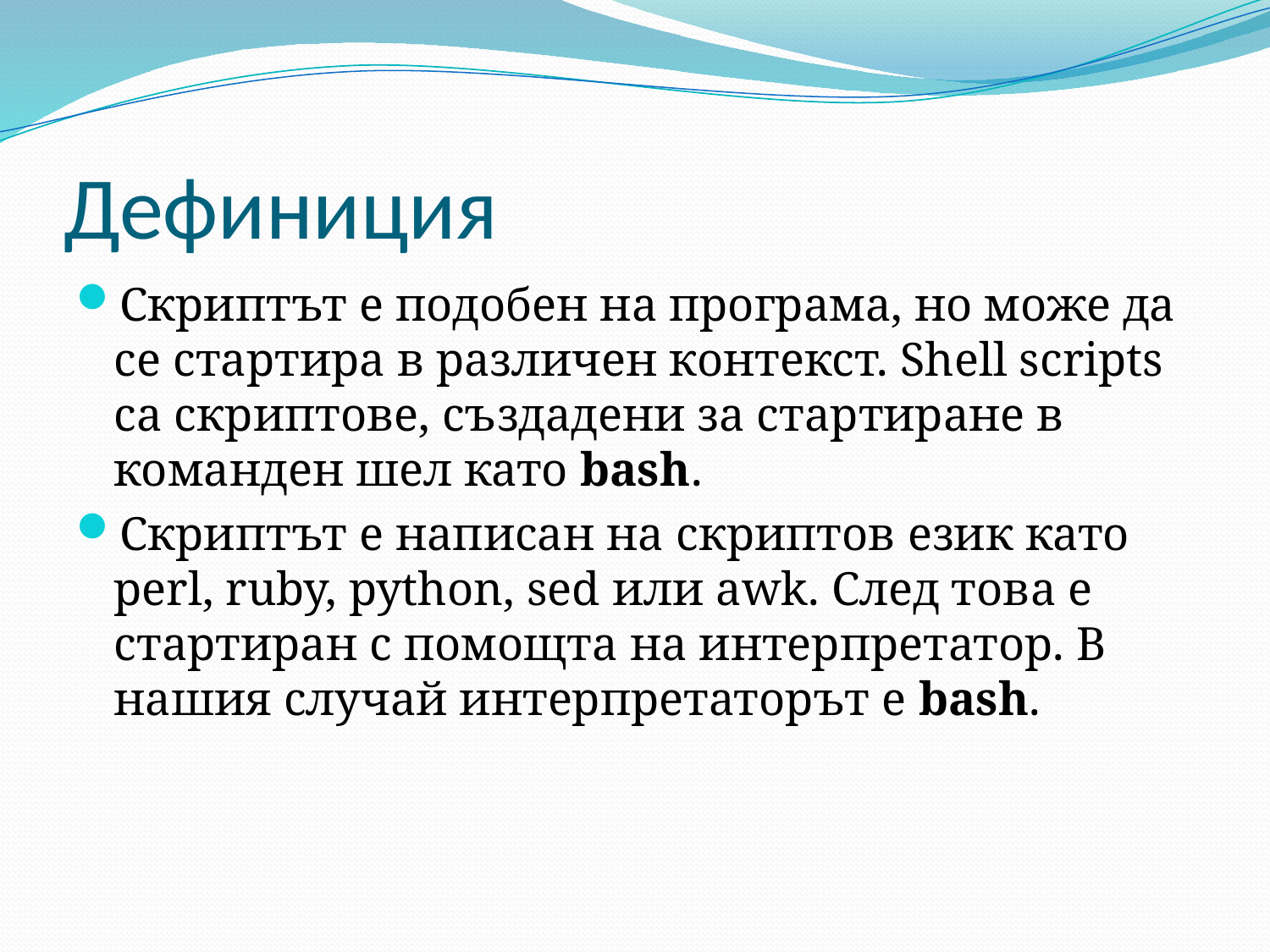

# Дефиниция
Скриптът е подобен на програма, но може да се стартира в различен контекст. Shell scripts са скриптове, създадени за стартиране в команден шел като bash.
Скриптът е написан на скриптов език като perl, ruby, python, sed или awk. След това е стартиран с помощта на интерпретатор. В нашия случай интерпретаторът е bash.